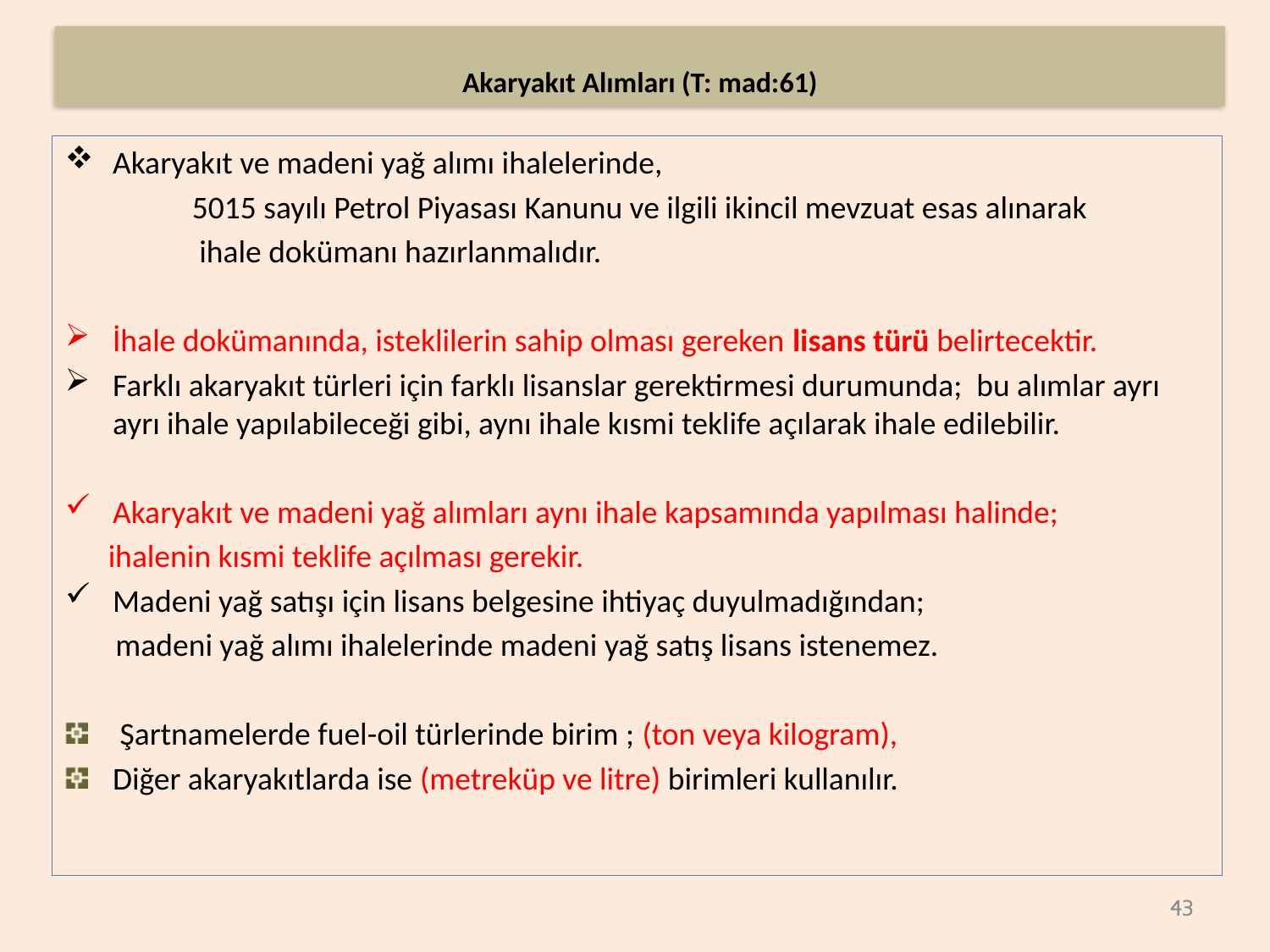

Akaryakıt Alımları (T: mad:61)

Akaryakıt ve madeni yağ alımı ihalelerinde,
     	5015 sayılı Petrol Piyasası Kanunu ve ilgili ikincil mevzuat esas alınarak
	 ihale dokümanı hazırlanmalıdır.

İhale dokümanında, isteklilerin sahip olması gereken lisans türü belirtecektir.
Farklı akaryakıt türleri için farklı lisanslar gerektirmesi durumunda;  bu alımlar ayrı ayrı ihale yapılabileceği gibi, aynı ihale kısmi teklife açılarak ihale edilebilir.

Akaryakıt ve madeni yağ alımları aynı ihale kapsamında yapılması halinde;
      ihalenin kısmi teklife açılması gerekir.
Madeni yağ satışı için lisans belgesine ihtiyaç duyulmadığından;
       madeni yağ alımı ihalelerinde madeni yağ satış lisans istenemez.

 Şartnamelerde fuel-oil türlerinde birim ; (ton veya kilogram),
Diğer akaryakıtlarda ise (metreküp ve litre) birimleri kullanılır.

43